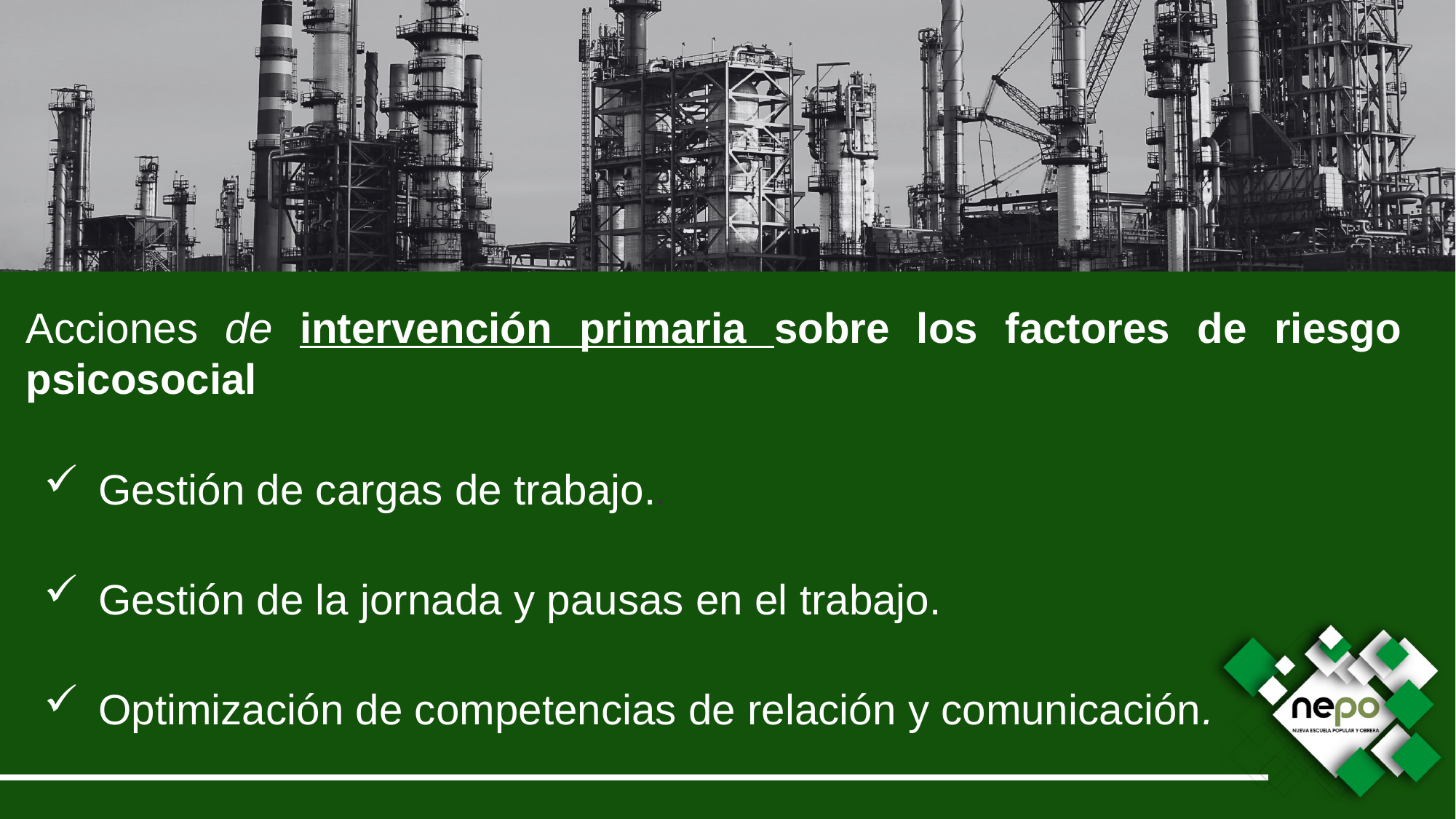

Acciones de intervención primaria sobre los factores de riesgo psicosocial
Gestión de cargas de trabajo..
Gestión de la jornada y pausas en el trabajo.
Optimización de competencias de relación y comunicación.